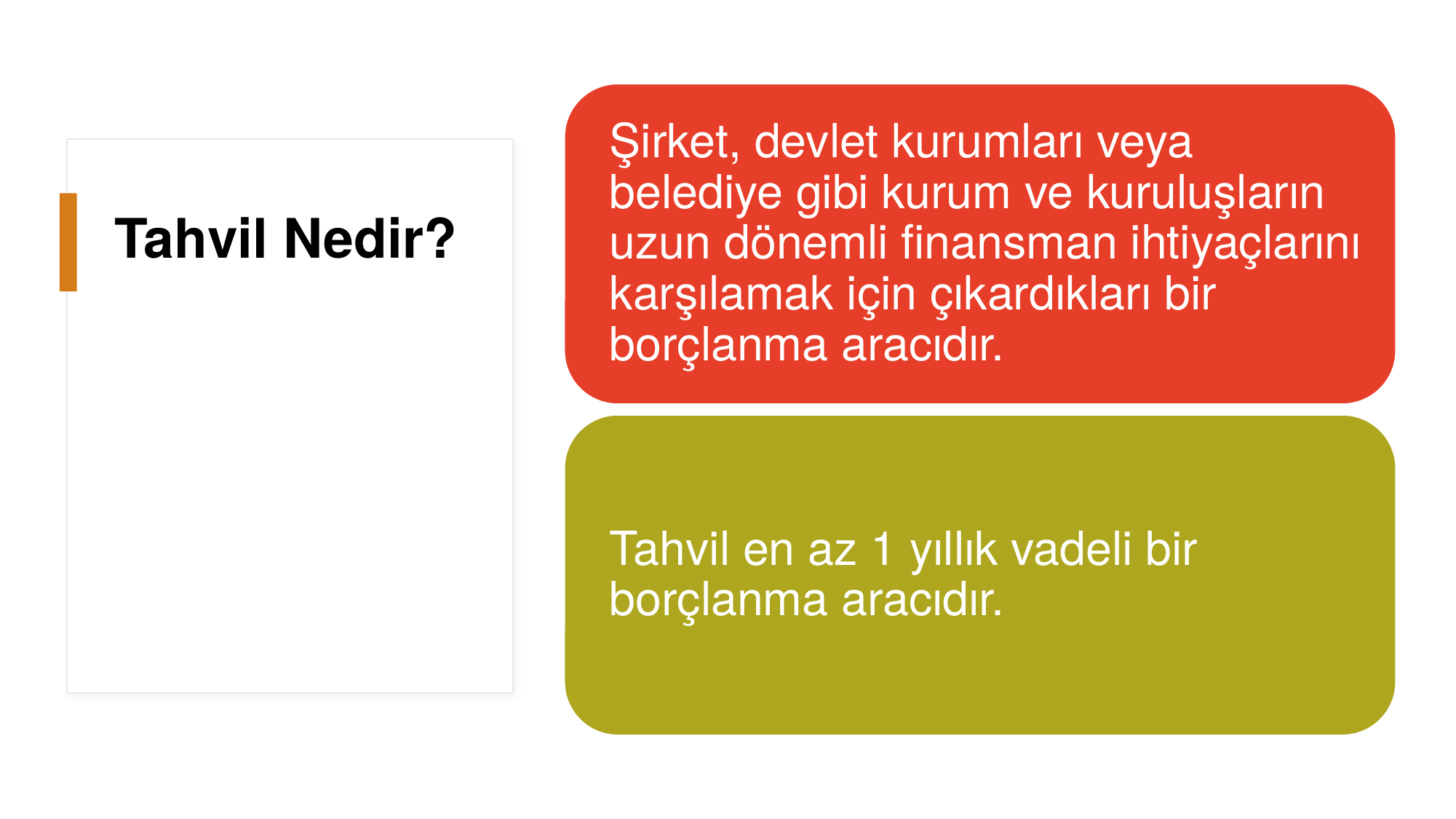

Şirket, devlet kurumları veya belediye gibi kurum ve kuruluşların uzun dönemli finansman ihtiyaçlarını karşılamak için çıkardıkları bir borçlanma aracıdır.
Tahvil en az 1 yıllık vadeli bir borçlanma aracıdır.

# Tahvil Nedir?